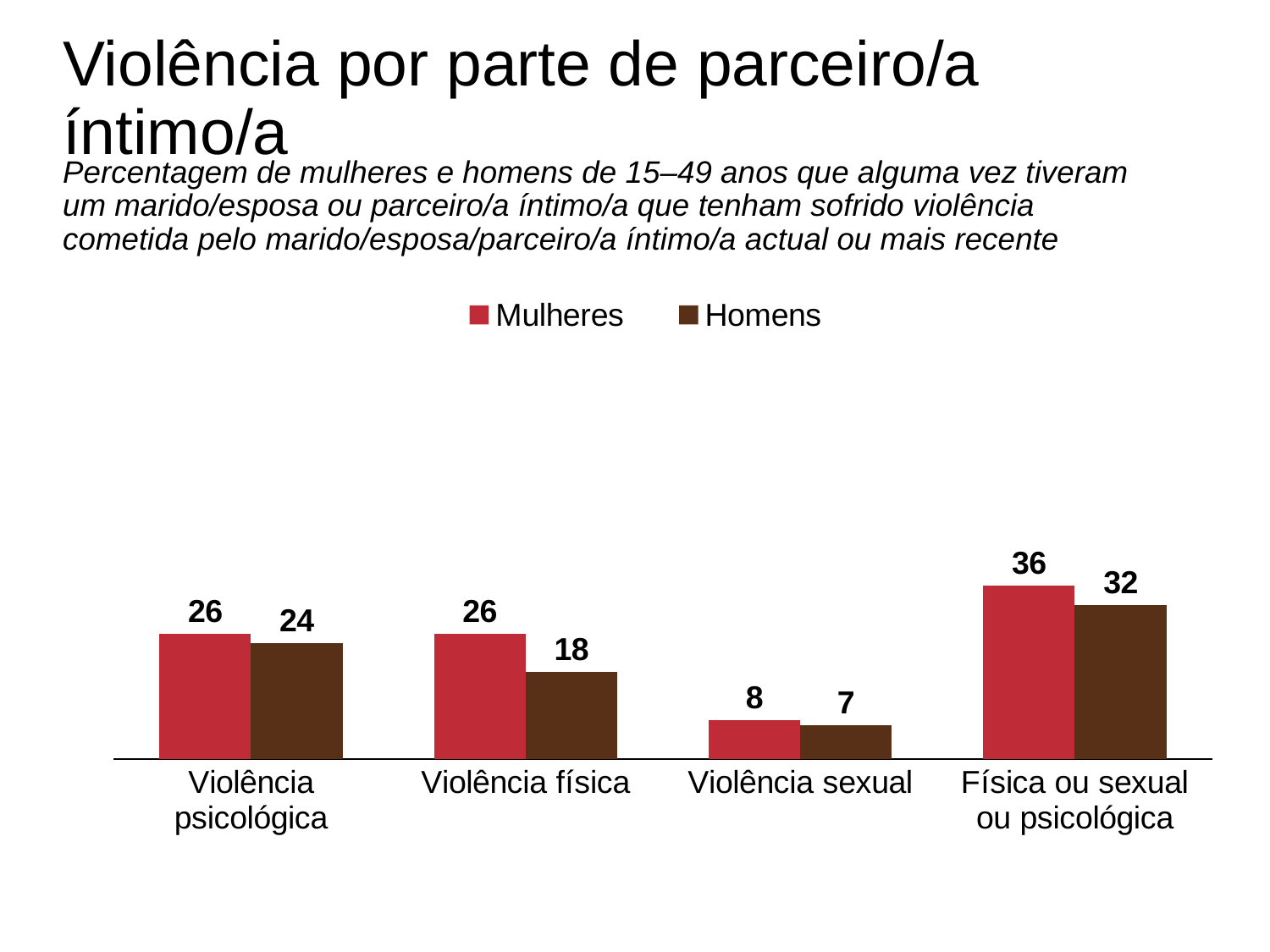

# Violência por parte de parceiro/a íntimo/a
Percentagem de mulheres e homens de 15–49 anos que alguma vez tiveram um marido/esposa ou parceiro/a íntimo/a que tenham sofrido violência cometida pelo marido/esposa/parceiro/a íntimo/a actual ou mais recente

### Chart

| Category | Mulheres | Homens |
|---|---|---|
| Violência psicológica | 26.0 | 24.0 |
| Violência física | 26.0 | 18.0 |
| Violência sexual | 8.0 | 7.0 |
| Física ou sexual ou psicológica | 36.0 | 32.0 |